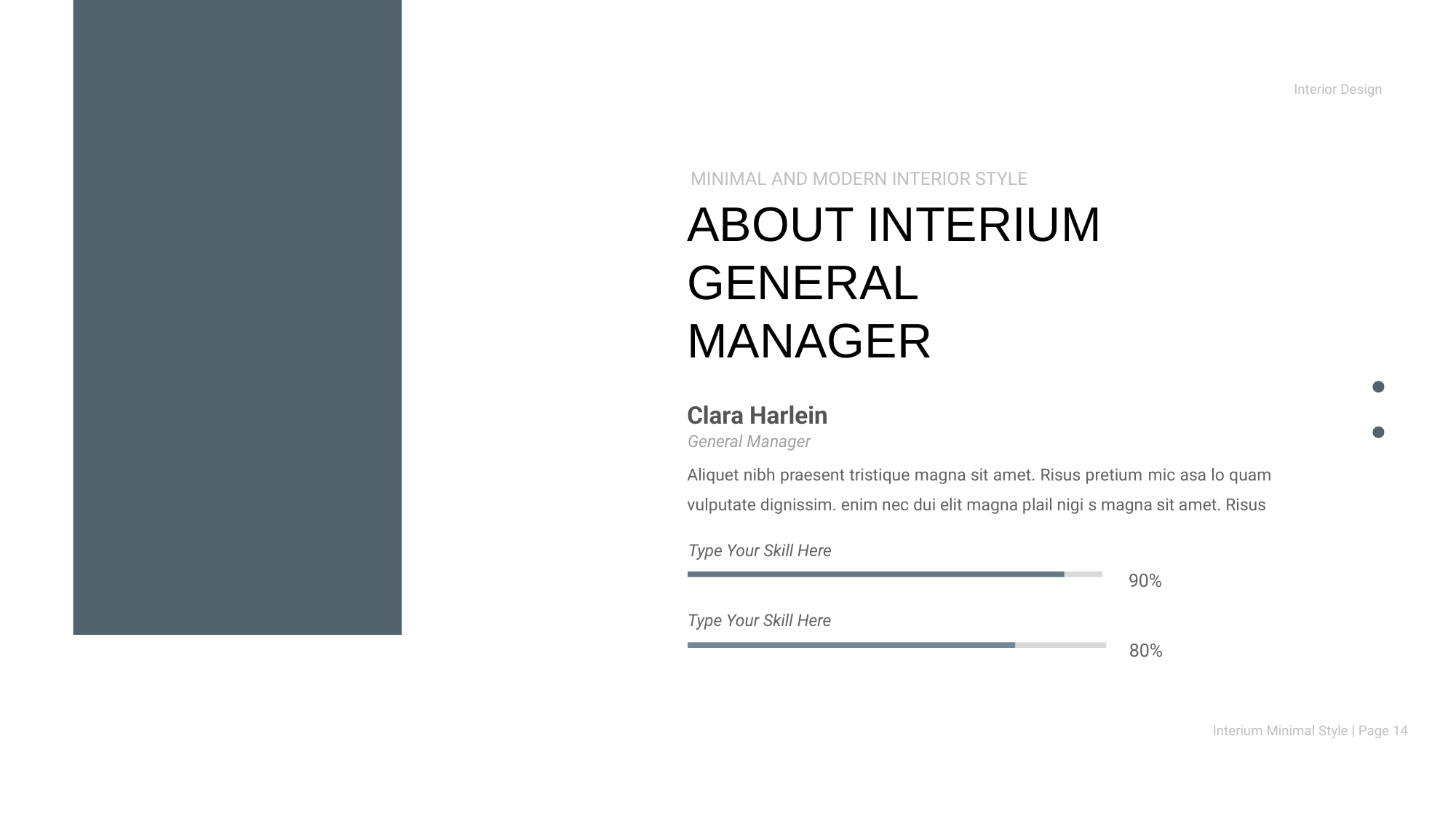

Interior Design
MINIMAL AND MODERN INTERIOR STYLE
ABOUT INTERIUM GENERAL MANAGER

Clara Harlein

General Manager

Aliquet nibh praesent tristique magna sit amet. Risus pretium mic asa lo quam vulputate dignissim. enim nec dui elit magna plail nigi s magna sit amet. Risus
Type Your Skill Here
90%

Type Your Skill Here
80%

Interium Minimal Style | Page 14